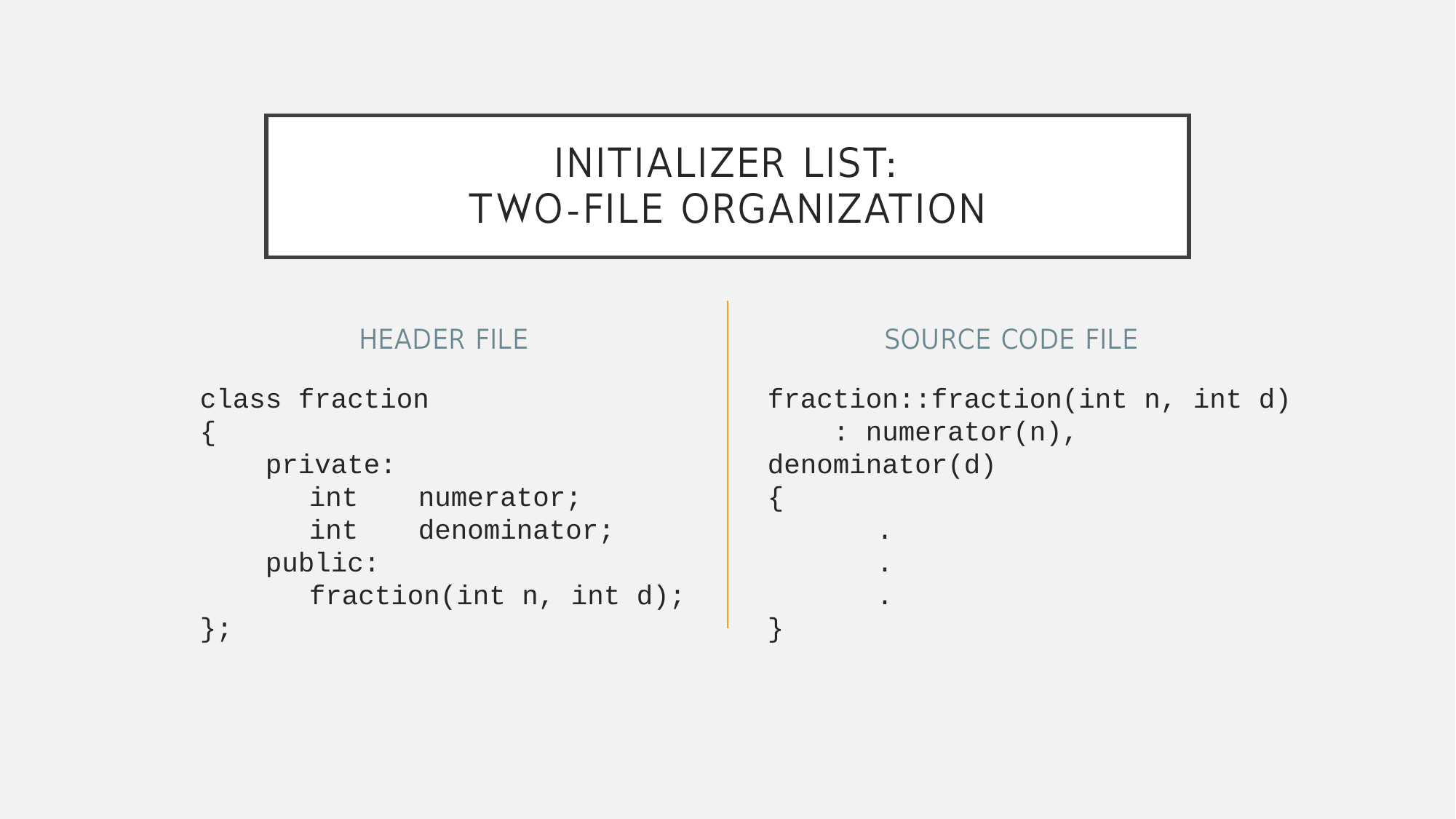

# Initializer List: Two-File Organization
Header File
Source code File
class fraction
{
    private:
	int	numerator;
	int	denominator;
    public:
	fraction(int n, int d);
};
fraction::fraction(int n, int d)
    : numerator(n), denominator(d)
{
	.
	.
	.
}